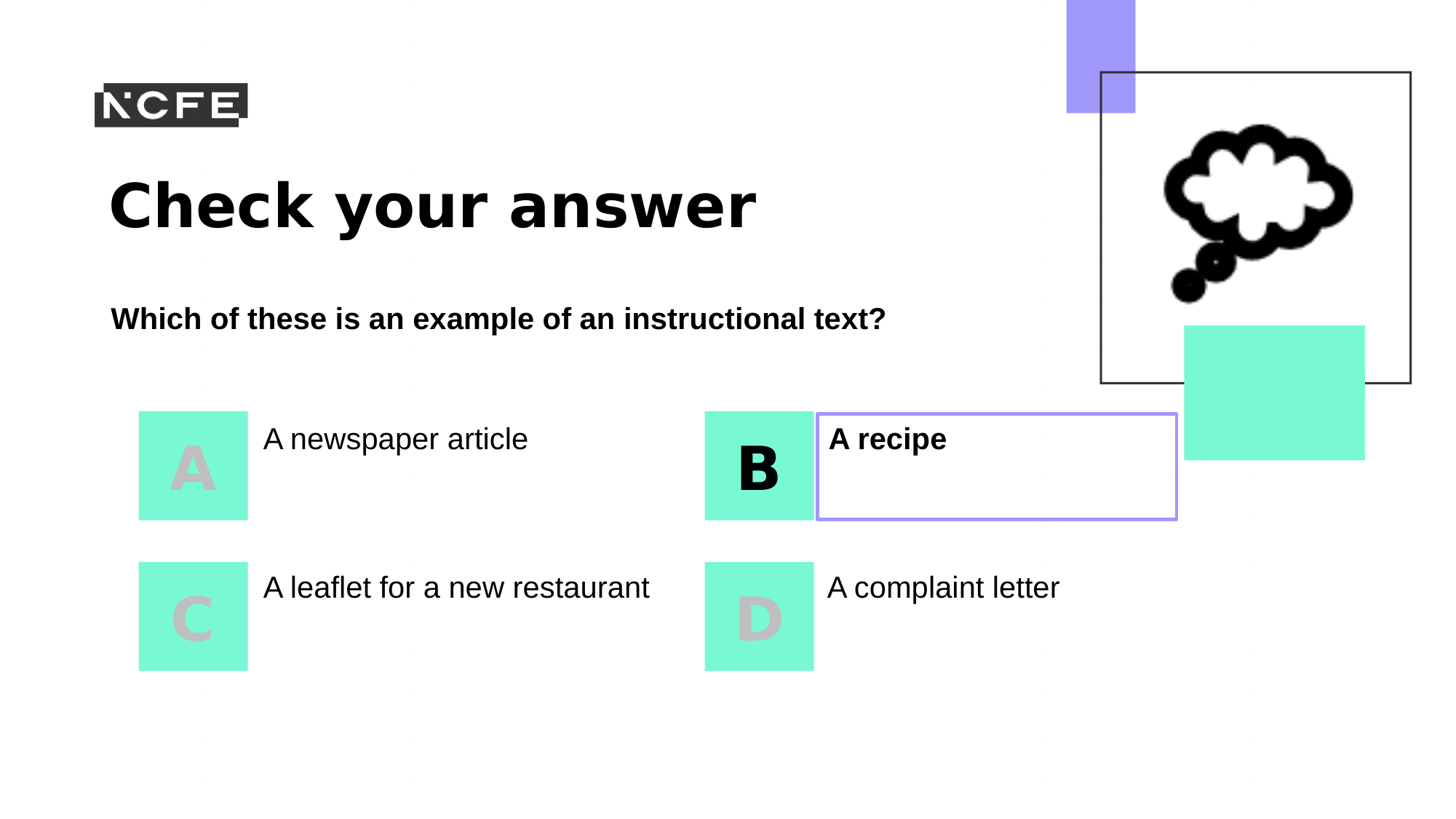

Which of these is an example of an instructional text?
A newspaper article
A recipe
A leaflet for a new restaurant
A complaint letter